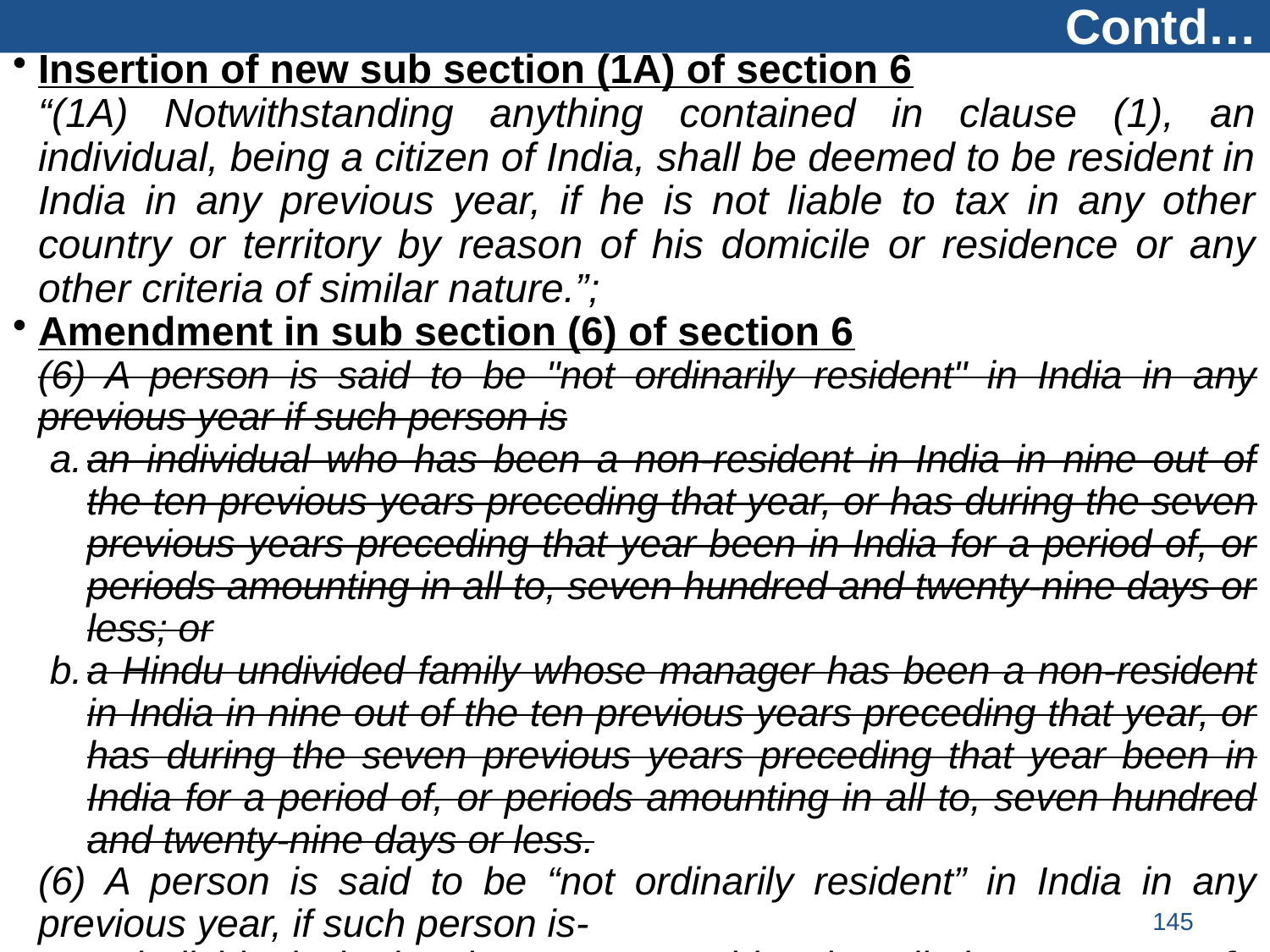

# Contd…
Insertion of new sub section (1A) of section 6
“(1A) Notwithstanding anything contained in clause (1), an individual, being a citizen of India, shall be deemed to be resident in India in any previous year, if he is not liable to tax in any other country or territory by reason of his domicile or residence or any other criteria of similar nature.”;
Amendment in sub section (6) of section 6
(6) A person is said to be "not ordinarily resident" in India in any previous year if such person is
an individual who has been a non-resident in India in nine out of the ten previous years preceding that year, or has during the seven previous years preceding that year been in India for a period of, or periods amounting in all to, seven hundred and twenty-nine days or less; or
a Hindu undivided family whose manager has been a non-resident in India in nine out of the ten previous years preceding that year, or has during the seven previous years preceding that year been in India for a period of, or periods amounting in all to, seven hundred and twenty-nine days or less.
(6) A person is said to be “not ordinarily resident” in India in any previous year, if such person is-
An individual who has been a non-resident in India in seven out of the ten previous years preceding that year; or
A Hindu undivided family whose manager has been a non-resident in India in seven out of the ten previous years preceding that year

145